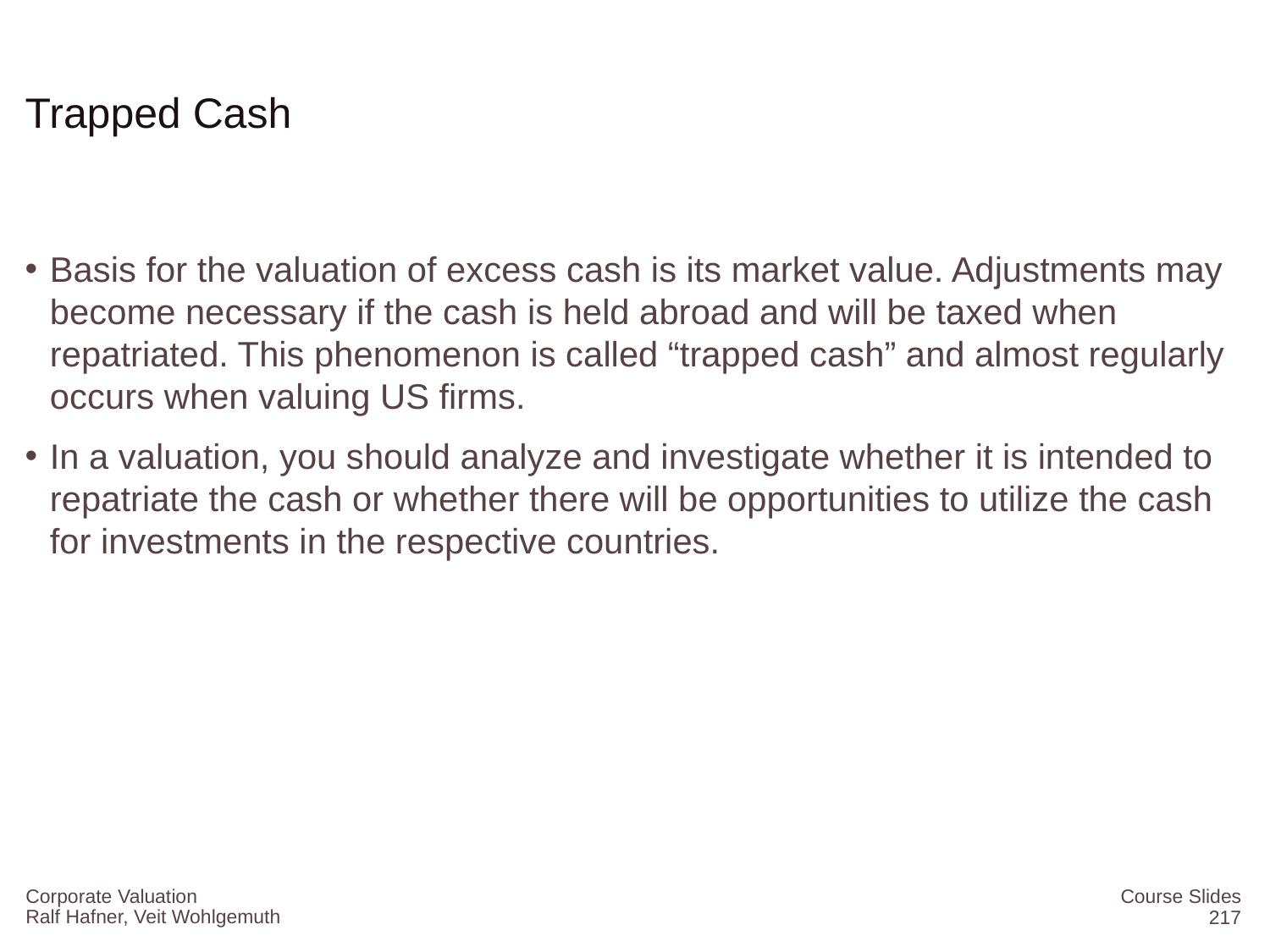

# Trapped Cash
Basis for the valuation of excess cash is its market value. Adjustments may become necessary if the cash is held abroad and will be taxed when repatriated. This phenomenon is called “trapped cash” and almost regularly occurs when valuing US firms.
In a valuation, you should analyze and investigate whether it is intended to repatriate the cash or whether there will be opportunities to utilize the cash for investments in the respective countries.
Corporate Valuation
Course Slides
217